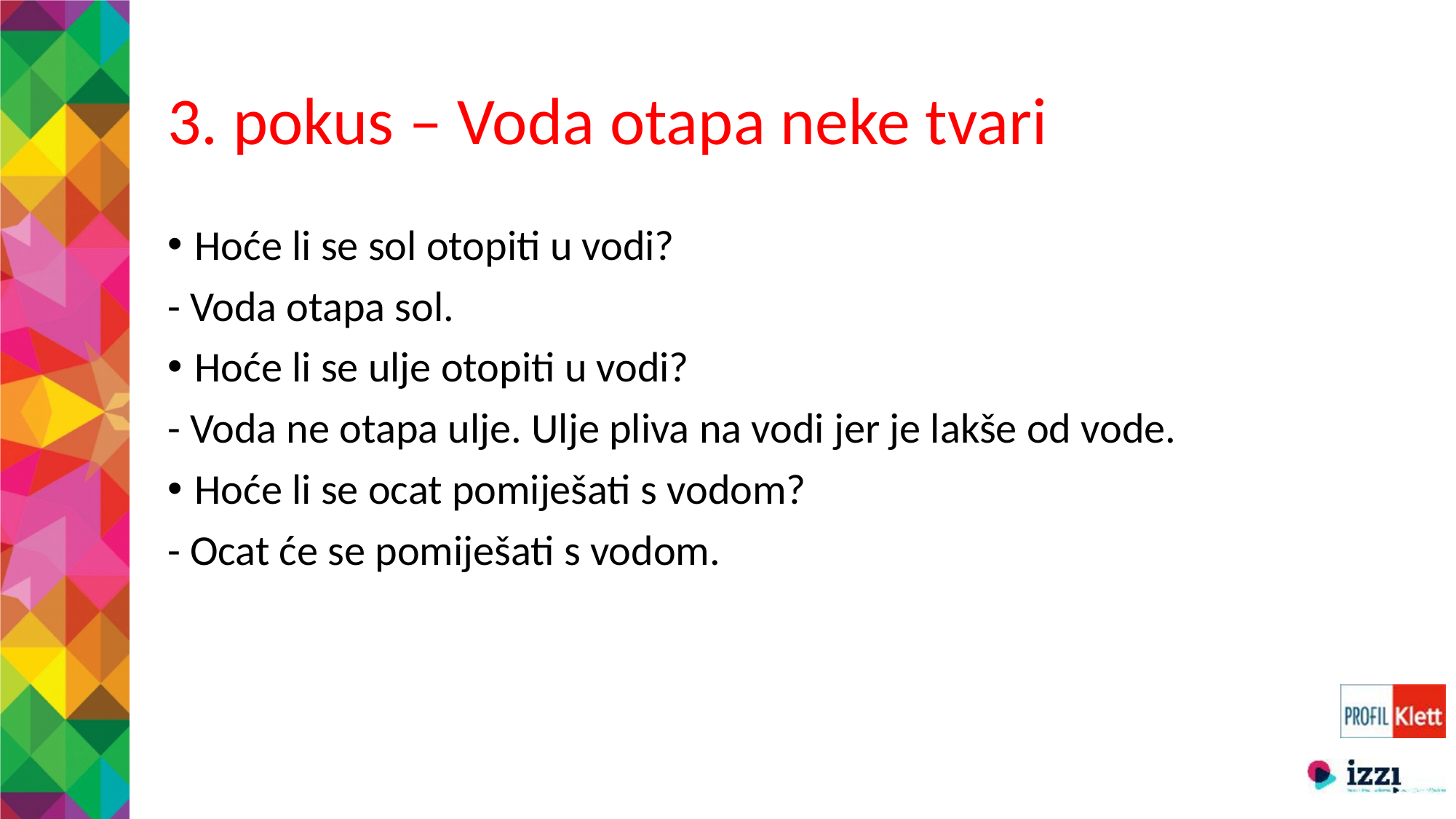

# 3. pokus – Voda otapa neke tvari
Hoće li se sol otopiti u vodi?
- Voda otapa sol.
Hoće li se ulje otopiti u vodi?
- Voda ne otapa ulje. Ulje pliva na vodi jer je lakše od vode.
Hoće li se ocat pomiješati s vodom?
- Ocat će se pomiješati s vodom.